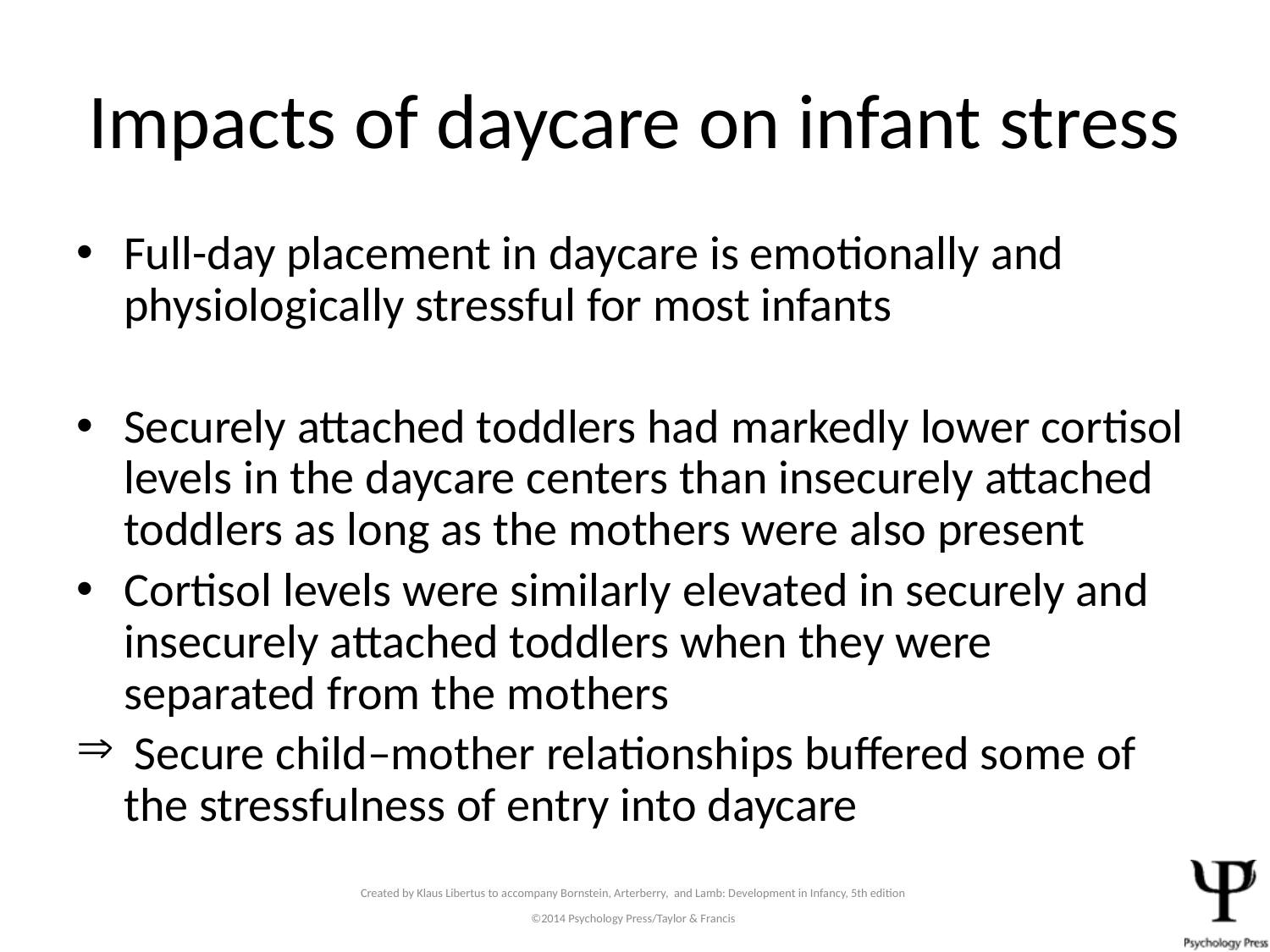

# Impacts of daycare on infant stress
Full-day placement in daycare is emotionally and physiologically stressful for most infants

Securely attached toddlers had markedly lower cortisol levels in the daycare centers than insecurely attached toddlers as long as the mothers were also present
Cortisol levels were similarly elevated in securely and insecurely attached toddlers when they were separated from the mothers
 Secure child–mother relationships buffered some of the stressfulness of entry into daycare
Created by Klaus Libertus to accompany Bornstein, Arterberry,  and Lamb: Development in Infancy, 5th edition
©2014 Psychology Press/Taylor & Francis